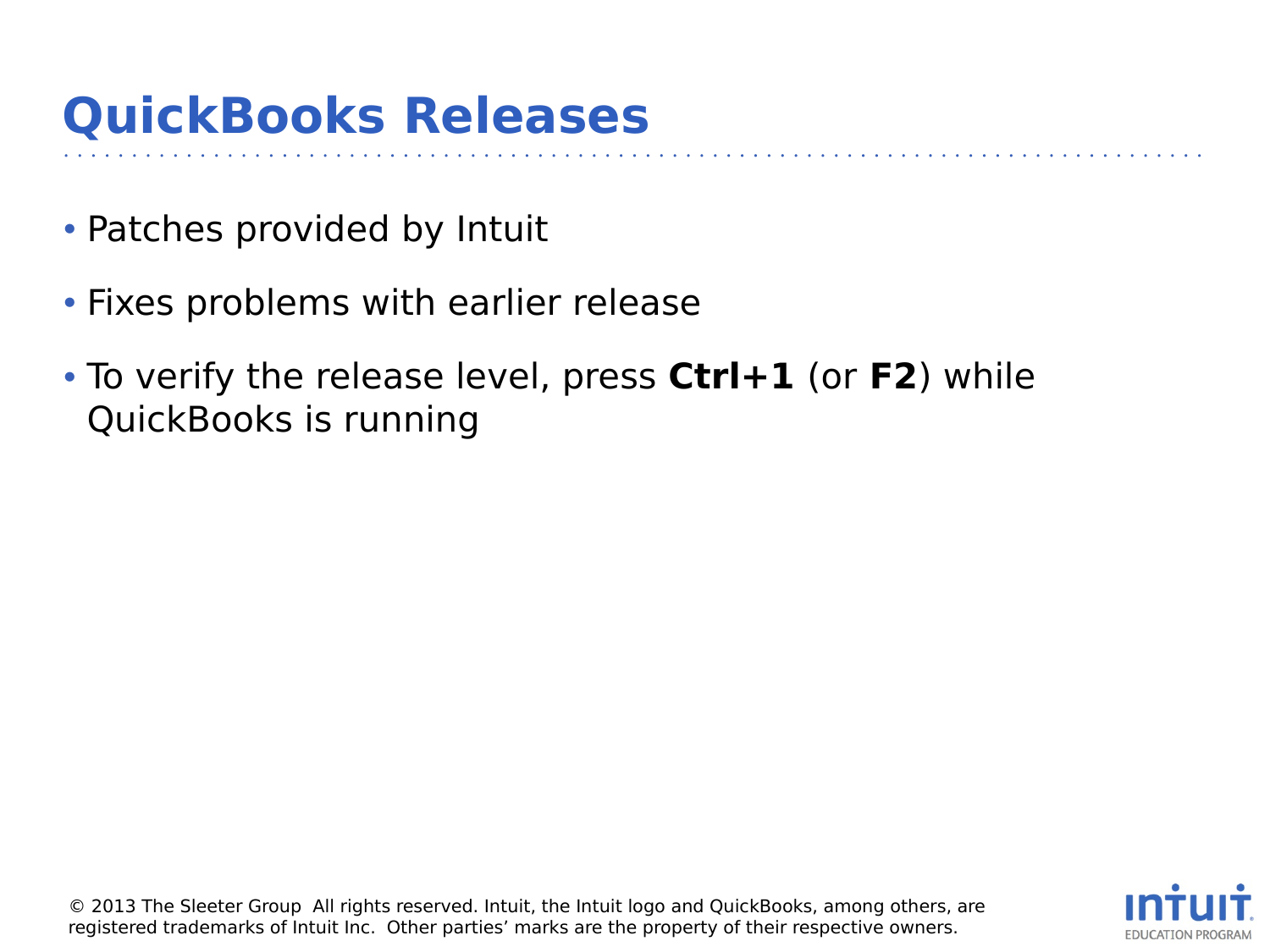

# QuickBooks Releases
Patches provided by Intuit
Fixes problems with earlier release
To verify the release level, press Ctrl+1 (or F2) while QuickBooks is running